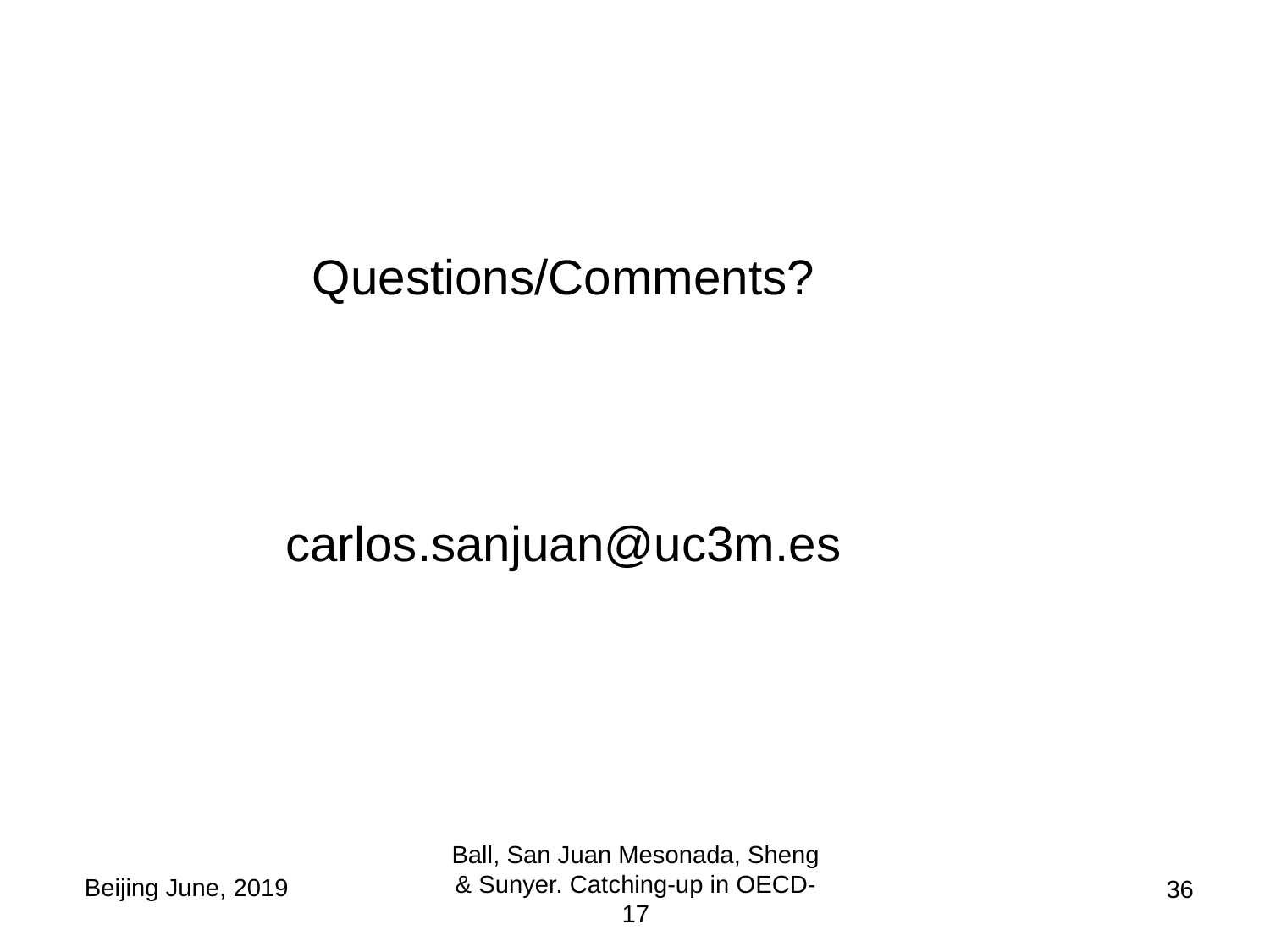

#
Questions/Comments?

carlos.sanjuan@uc3m.es

Ball, San Juan Mesonada, Sheng & Sunyer. Catching-up in OECD-17
 Beijing June, 2019
36